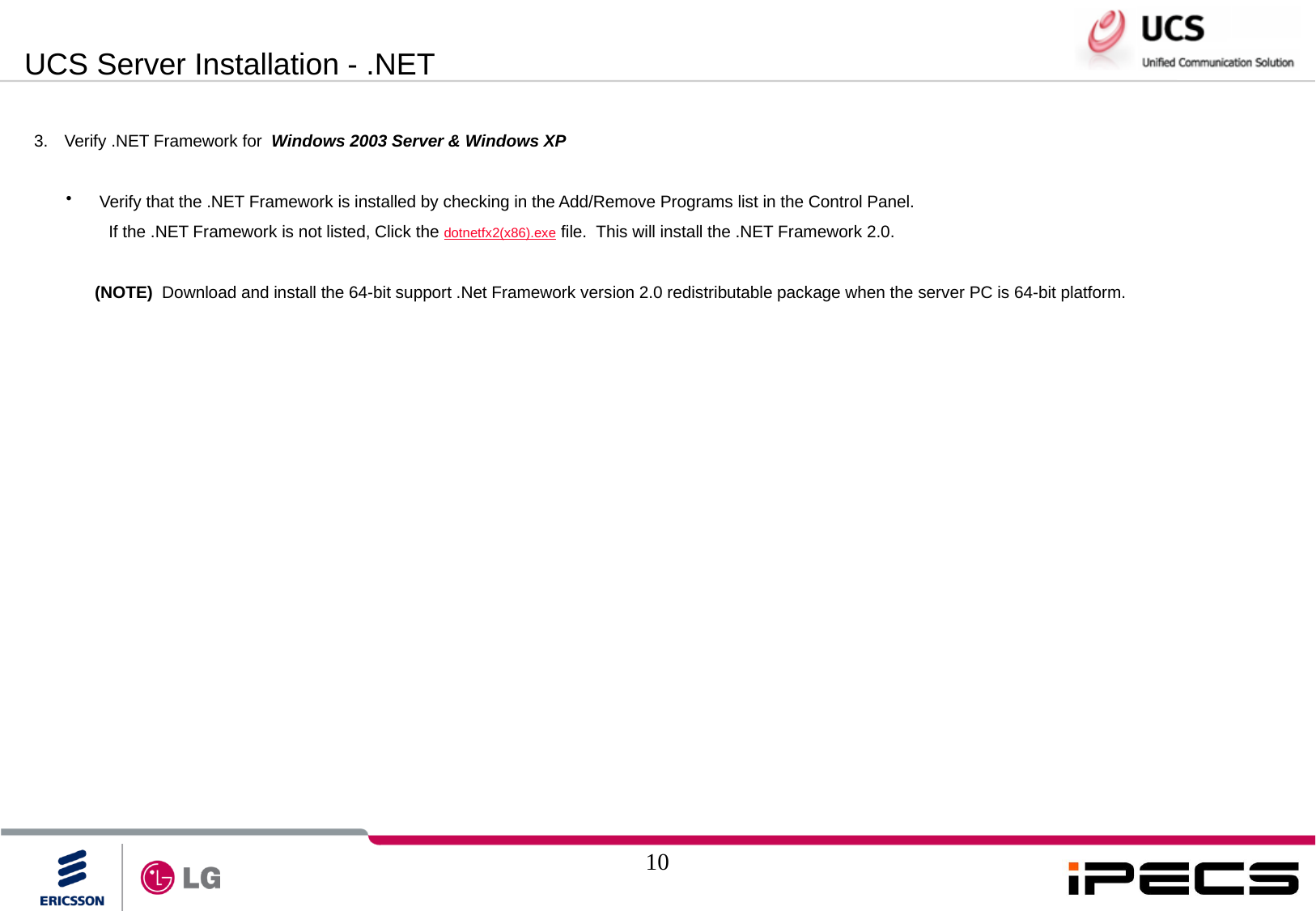

UCS Server Installation - .NET
Verify .NET Framework for  Windows 2003 Server & Windows XP

 Verify that the .NET Framework is installed by checking in the Add/Remove Programs list in the Control Panel.
   If the .NET Framework is not listed, Click the dotnetfx2(x86).exe file.  This will install the .NET Framework 2.0.

(NOTE)  Download and install the 64-bit support .Net Framework version 2.0 redistributable package when the server PC is 64-bit platform.

10